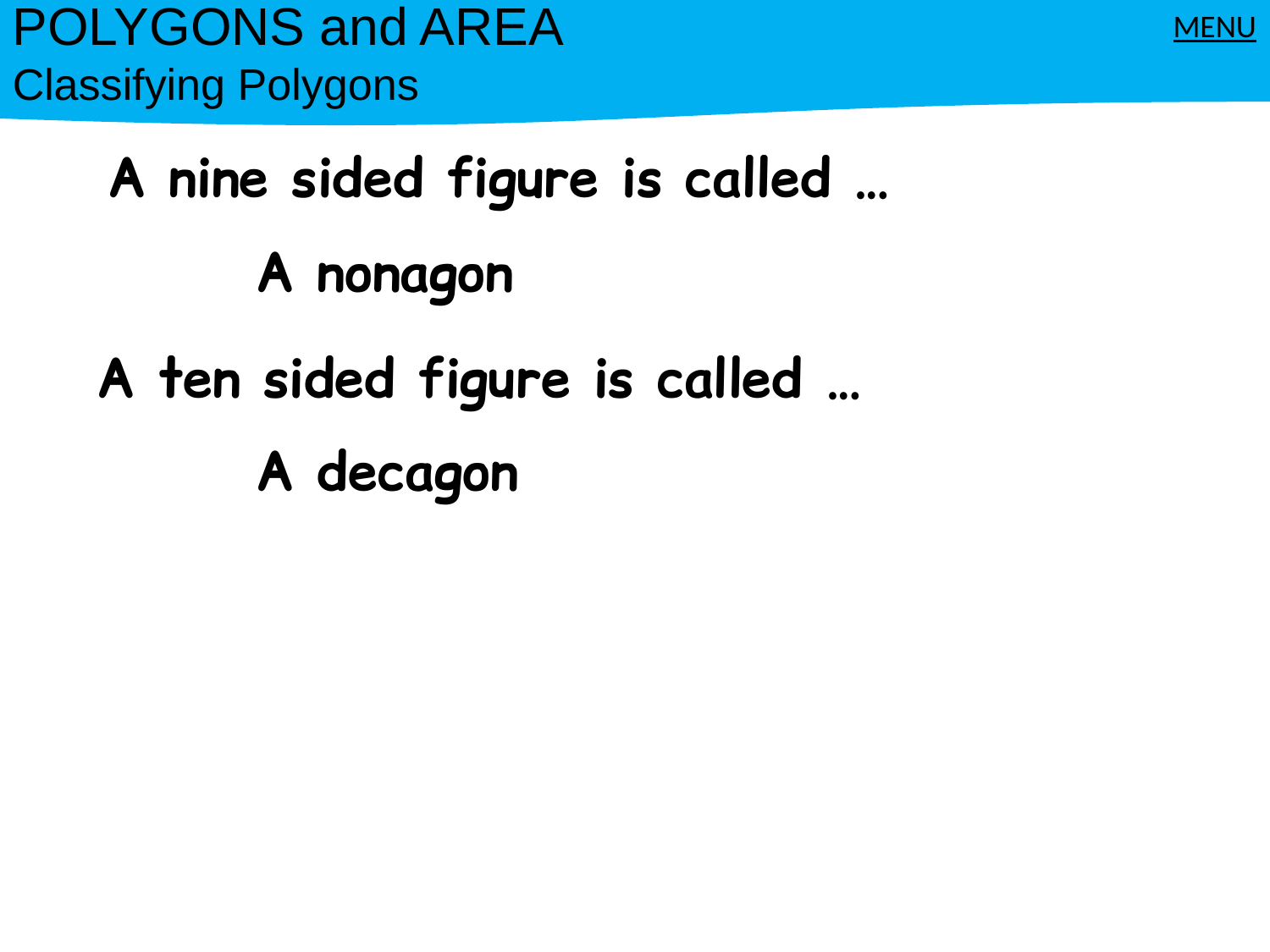

POLYGONS and AREA
Classifying Polygons
MENU
A nine sided figure is called …
A nonagon
A ten sided figure is called …
A decagon